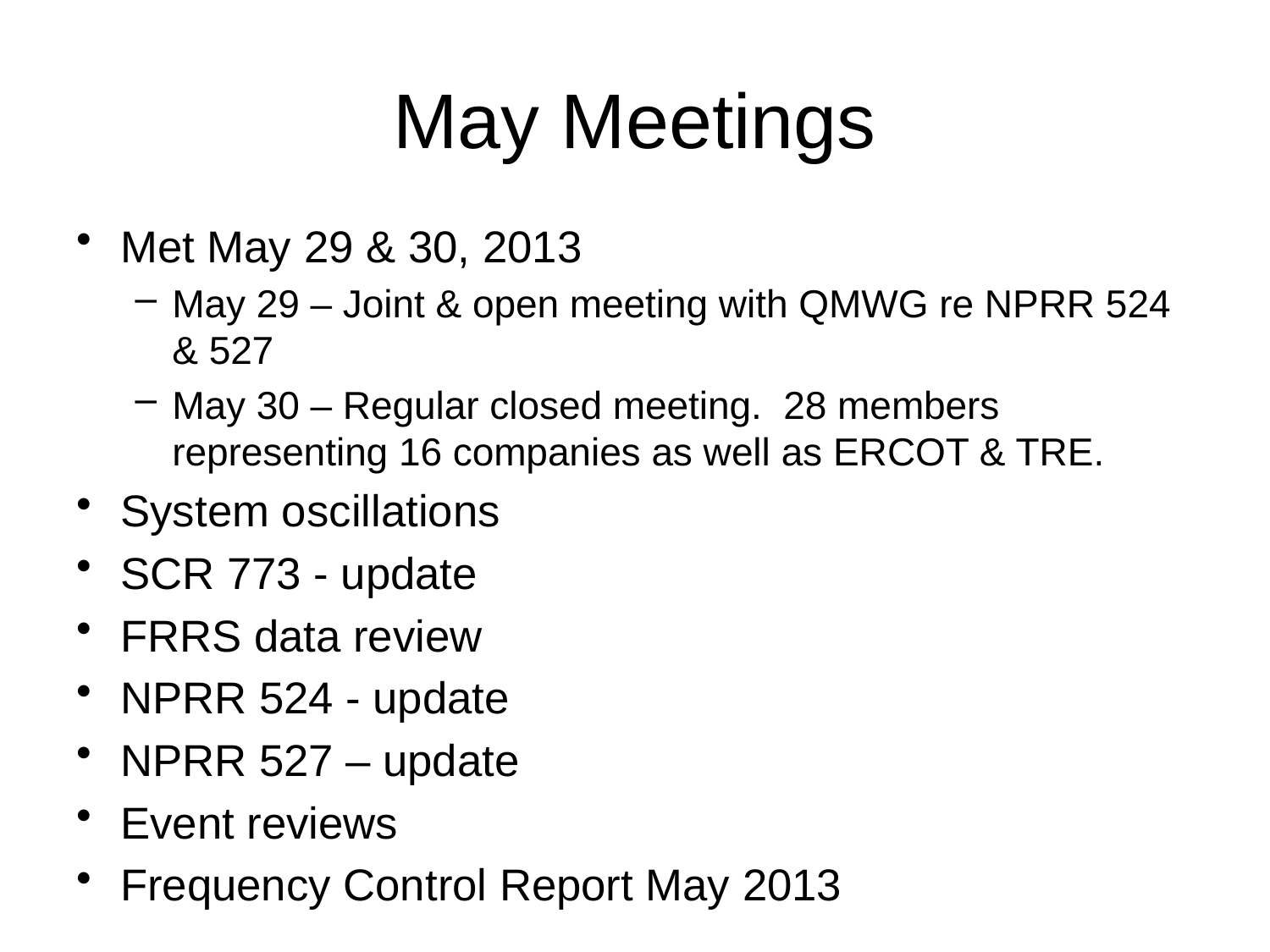

# May Meetings
Met May 29 & 30, 2013
May 29 – Joint & open meeting with QMWG re NPRR 524 & 527
May 30 – Regular closed meeting.  28 members representing 16 companies as well as ERCOT & TRE.
System oscillations
SCR 773 - update
FRRS data review
NPRR 524 - update
NPRR 527 – update
Event reviews
Frequency Control Report May 2013